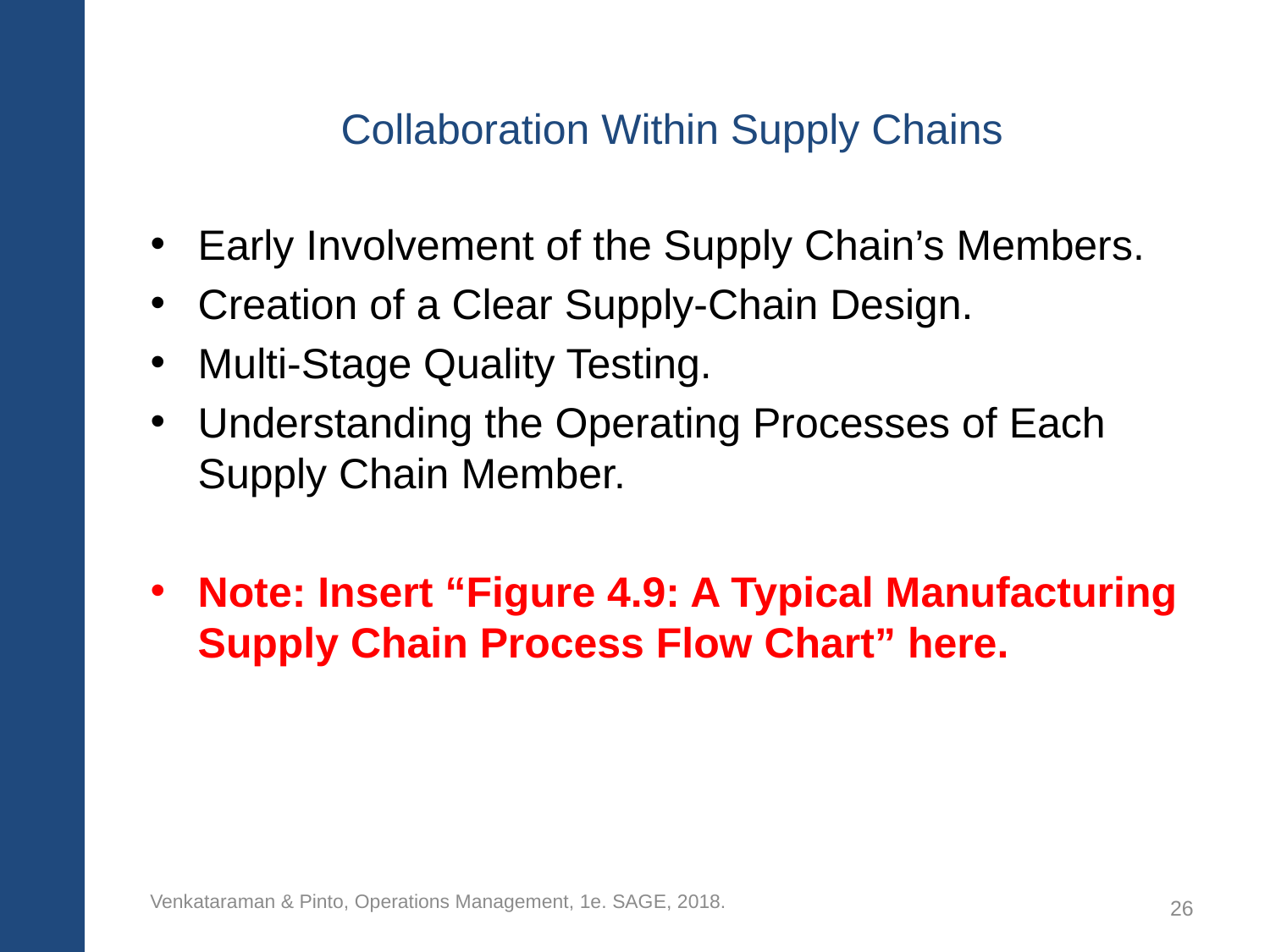

# Collaboration Within Supply Chains
Early Involvement of the Supply Chain’s Members.
Creation of a Clear Supply-Chain Design.
Multi-Stage Quality Testing.
Understanding the Operating Processes of Each Supply Chain Member.

Note: Insert “Figure 4.9: A Typical Manufacturing Supply Chain Process Flow Chart” here.
Venkataraman & Pinto, Operations Management, 1e. SAGE, 2018.
26